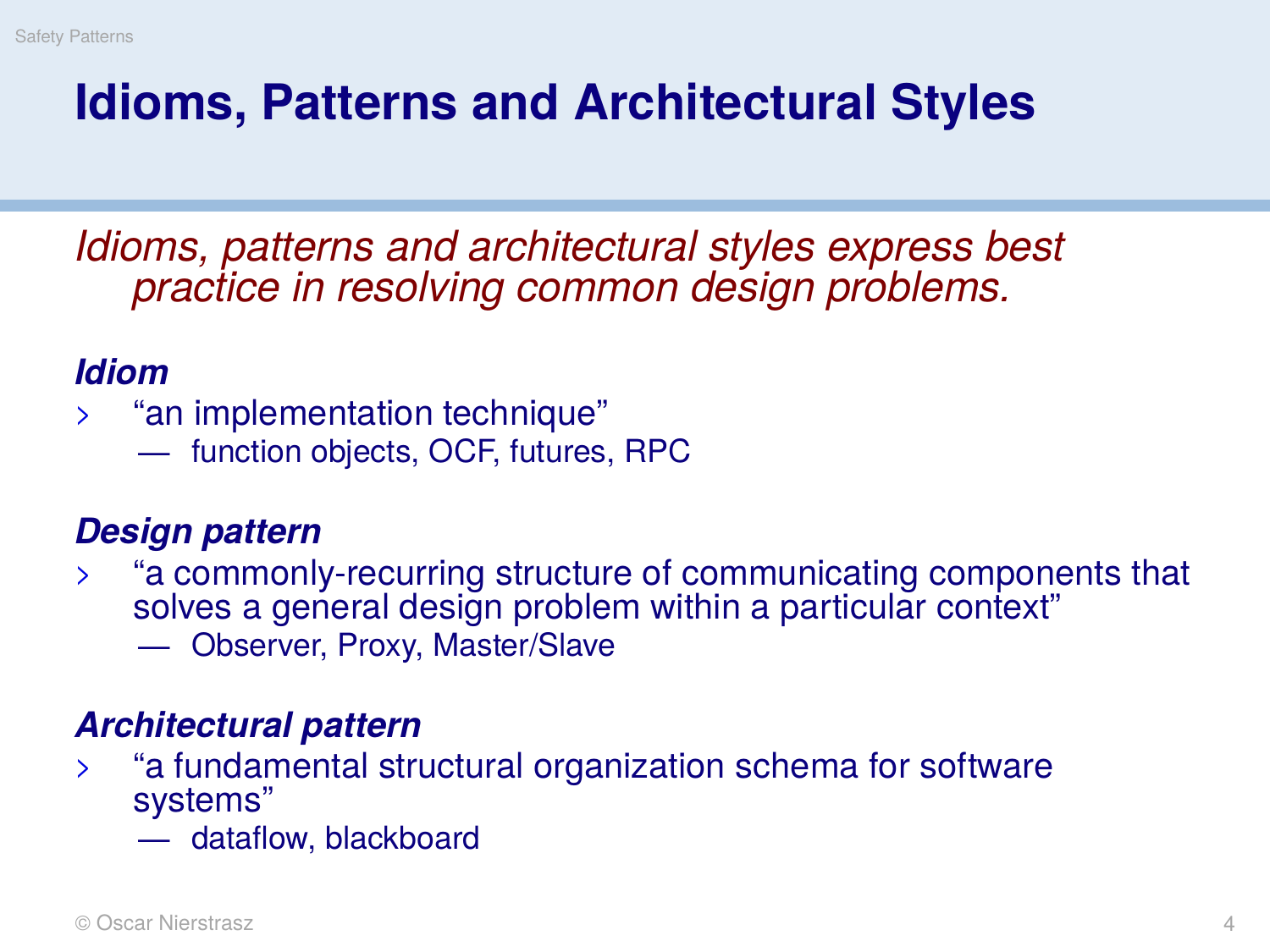

Safety Patterns
# Idioms, Patterns and Architectural Styles
Idioms, patterns and architectural styles express best practice in resolving common design problems.

Idiom
“an implementation technique”
function objects, OCF, futures, RPC

Design pattern
“a commonly-recurring structure of communicating components that solves a general design problem within a particular context”
Observer, Proxy, Master/Slave

Architectural pattern
“a fundamental structural organization schema for software systems”
dataflow, blackboard
© Oscar Nierstrasz
4